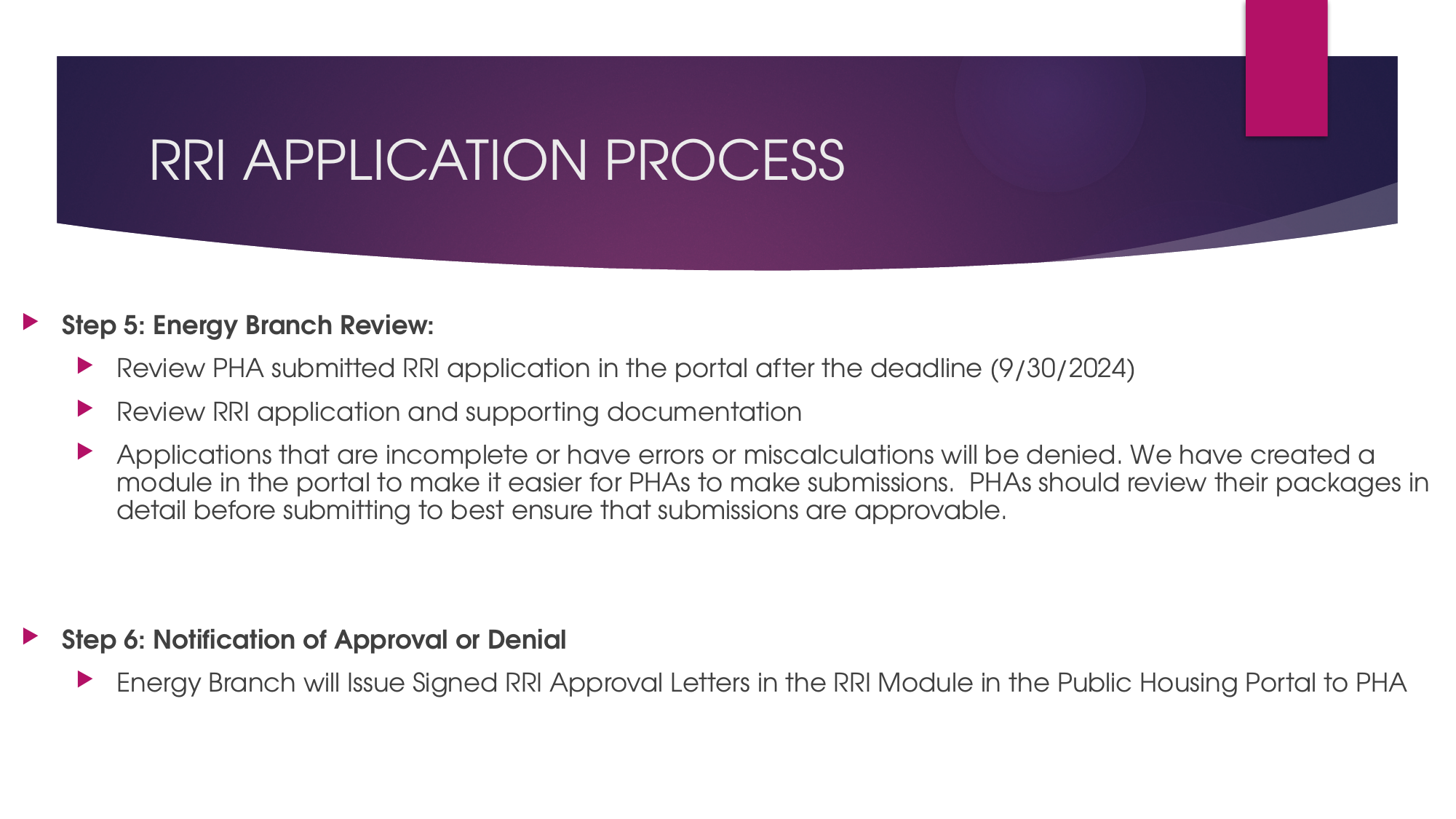

# RRI APPLICATION PROCESS
Step 5: Energy Branch Review:
Review PHA submitted RRI application in the portal after the deadline (9/30/2024)
Review RRI application and supporting documentation
Applications that are incomplete or have errors or miscalculations will be denied. We have created a module in the portal to make it easier for PHAs to make submissions.  PHAs should review their packages in detail before submitting to best ensure that submissions are approvable.

Step 6: Notification of Approval or Denial
Energy Branch will Issue Signed RRI Approval Letters in the RRI Module in the Public Housing Portal to PHA